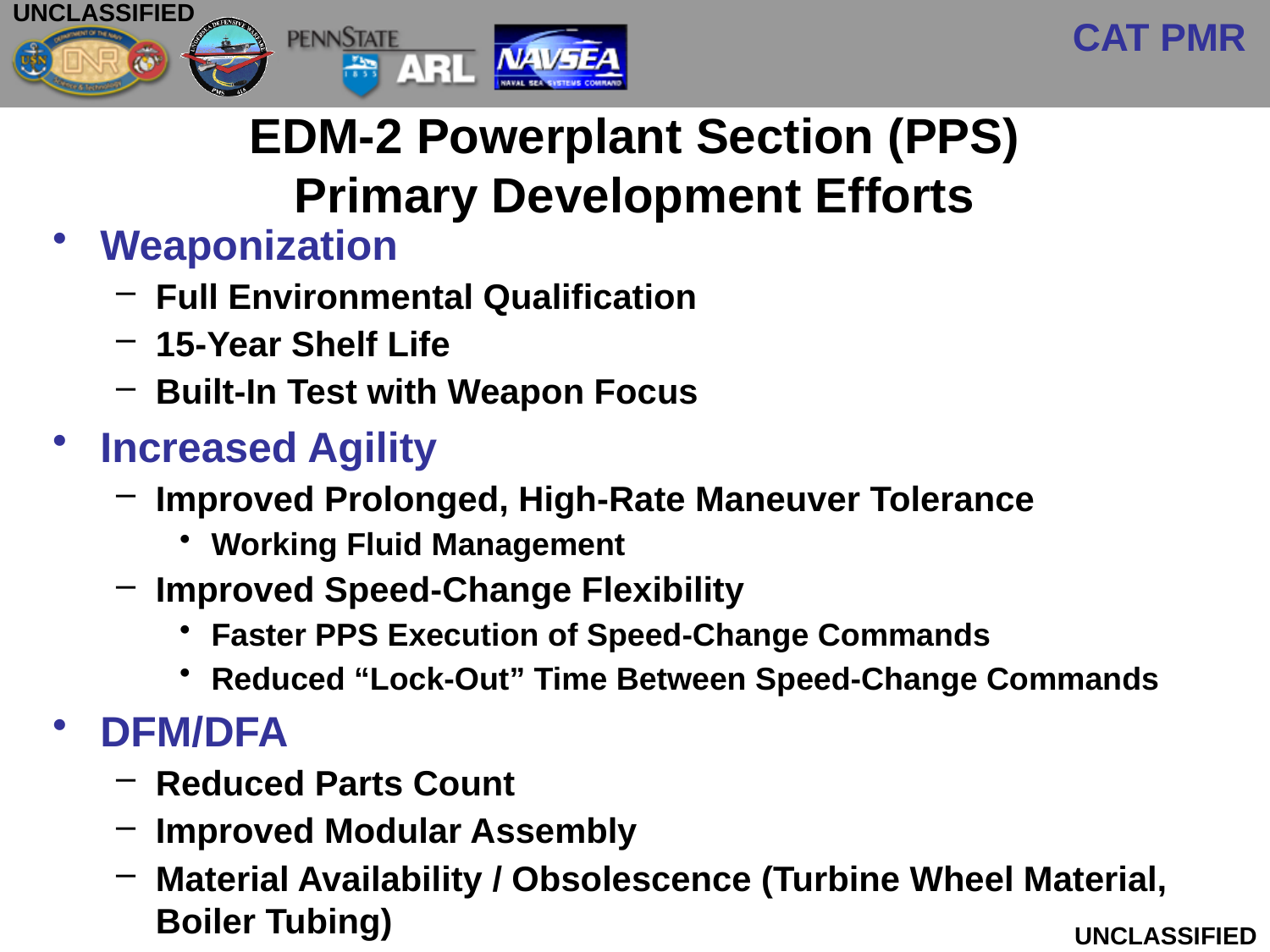

EDM-2 Powerplant Section (PPS) Primary Development Efforts
Weaponization
Full Environmental Qualification
15-Year Shelf Life
Built-In Test with Weapon Focus
Increased Agility
Improved Prolonged, High-Rate Maneuver Tolerance
Working Fluid Management
Improved Speed-Change Flexibility
Faster PPS Execution of Speed-Change Commands
Reduced “Lock-Out” Time Between Speed-Change Commands
DFM/DFA
Reduced Parts Count
Improved Modular Assembly
Material Availability / Obsolescence (Turbine Wheel Material, Boiler Tubing)